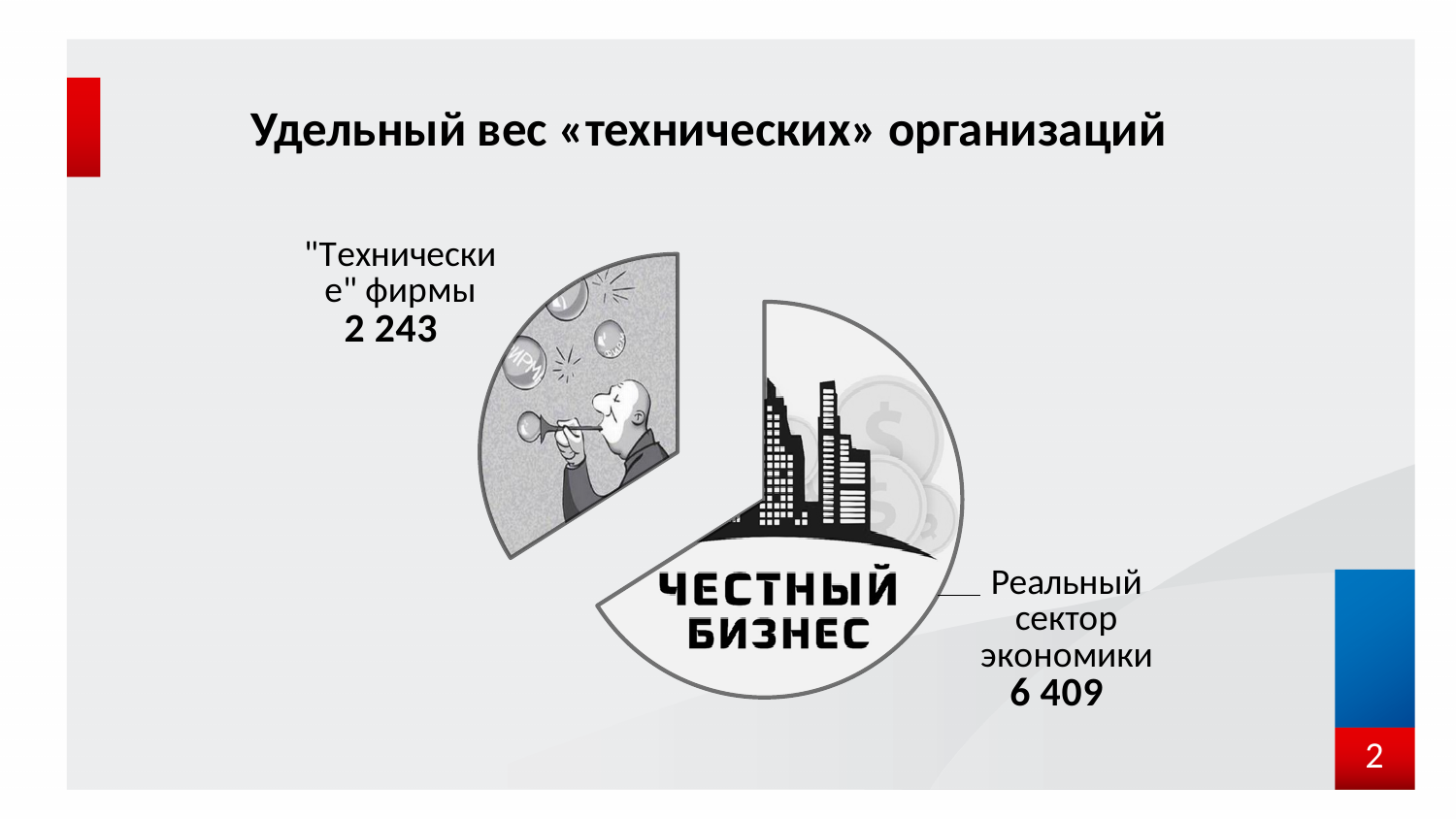

# Удельный вес «технических» организаций

### Chart

| Category | Продажи |
|---|---|
| Реальный бизнес | 4229.9400000000005 |
| "Технические" фирмы | 2179.06 |
2